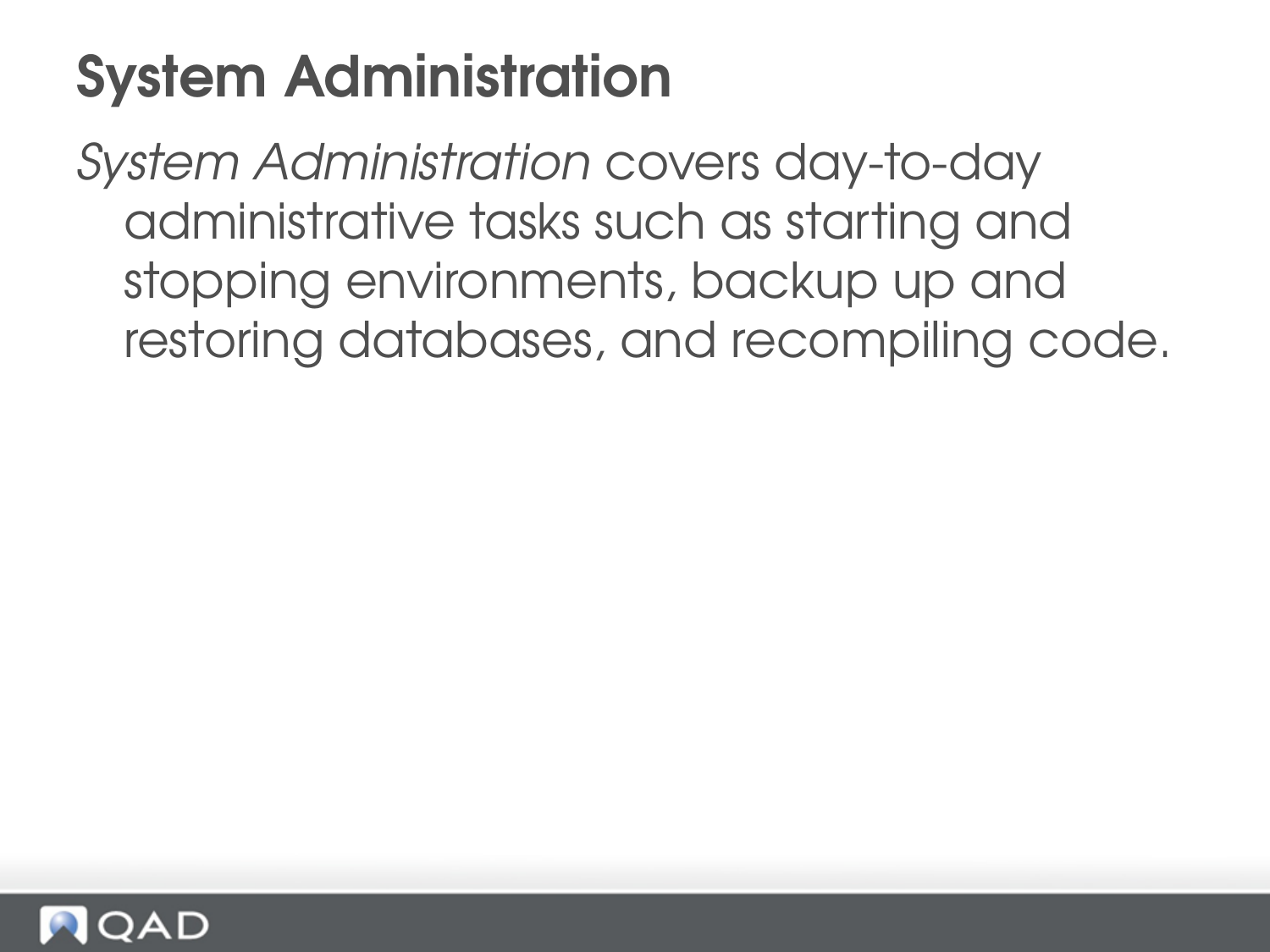

# System Administration
System Administration covers day-to-day administrative tasks such as starting and stopping environments, backup up and restoring databases, and recompiling code.